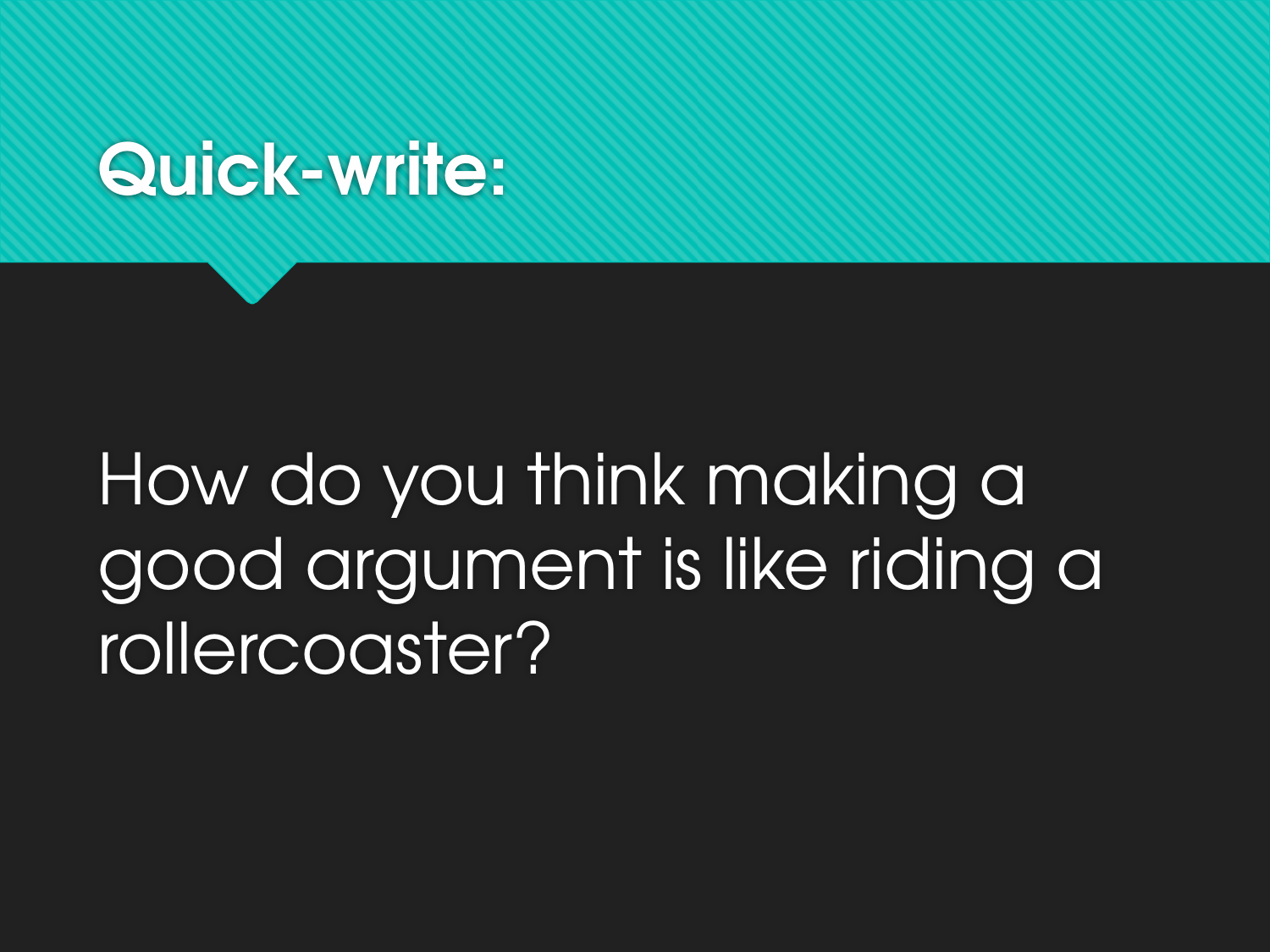

# Quick-write:
How do you think making a good argument is like riding a rollercoaster?